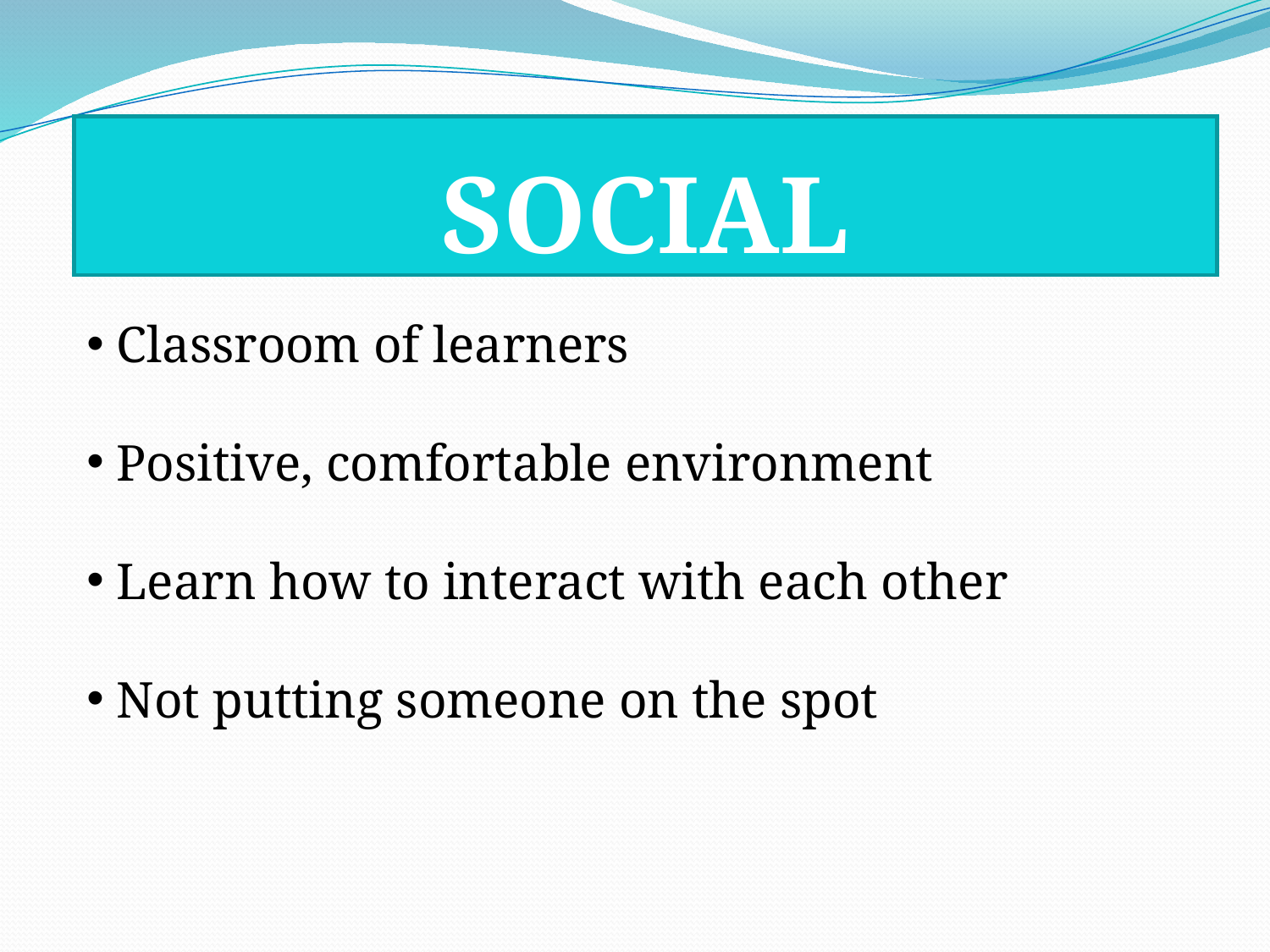

# SOCIAL
Classroom of learners

Positive, comfortable environment

Learn how to interact with each other

Not putting someone on the spot